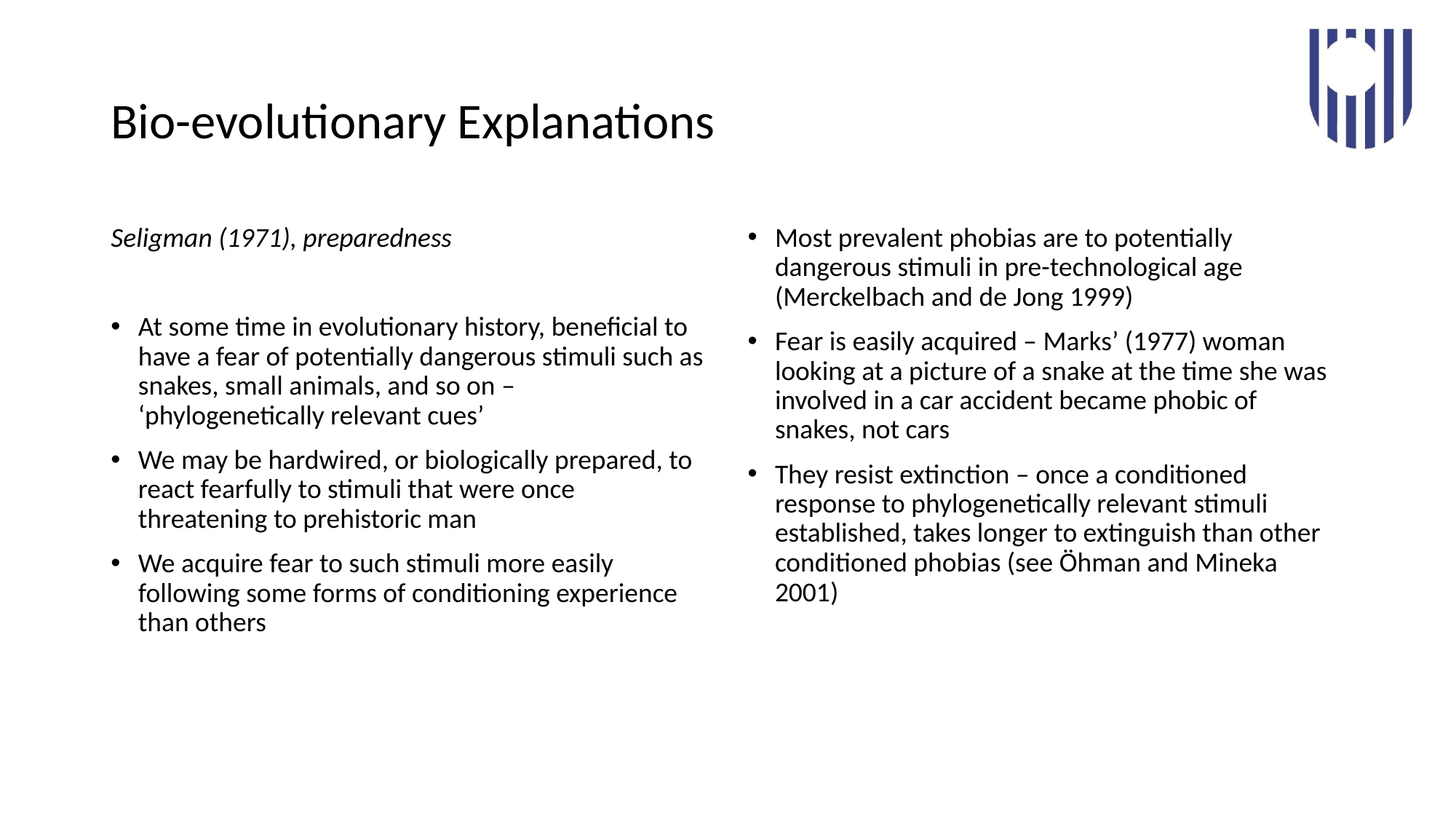

# Bio-evolutionary Explanations
Seligman (1971), preparedness

At some time in evolutionary history, beneficial to have a fear of potentially dangerous stimuli such as snakes, small animals, and so on – ‘phylogenetically relevant cues’
We may be hardwired, or biologically prepared, to react fearfully to stimuli that were once threatening to prehistoric man
We acquire fear to such stimuli more easily following some forms of conditioning experience than others
Most prevalent phobias are to potentially dangerous stimuli in pre-technological age (Merckelbach and de Jong 1999)
Fear is easily acquired – Marks’ (1977) woman looking at a picture of a snake at the time she was involved in a car accident became phobic of snakes, not cars
They resist extinction – once a conditioned response to phylogenetically relevant stimuli established, takes longer to extinguish than other conditioned phobias (see Öhman and Mineka 2001)